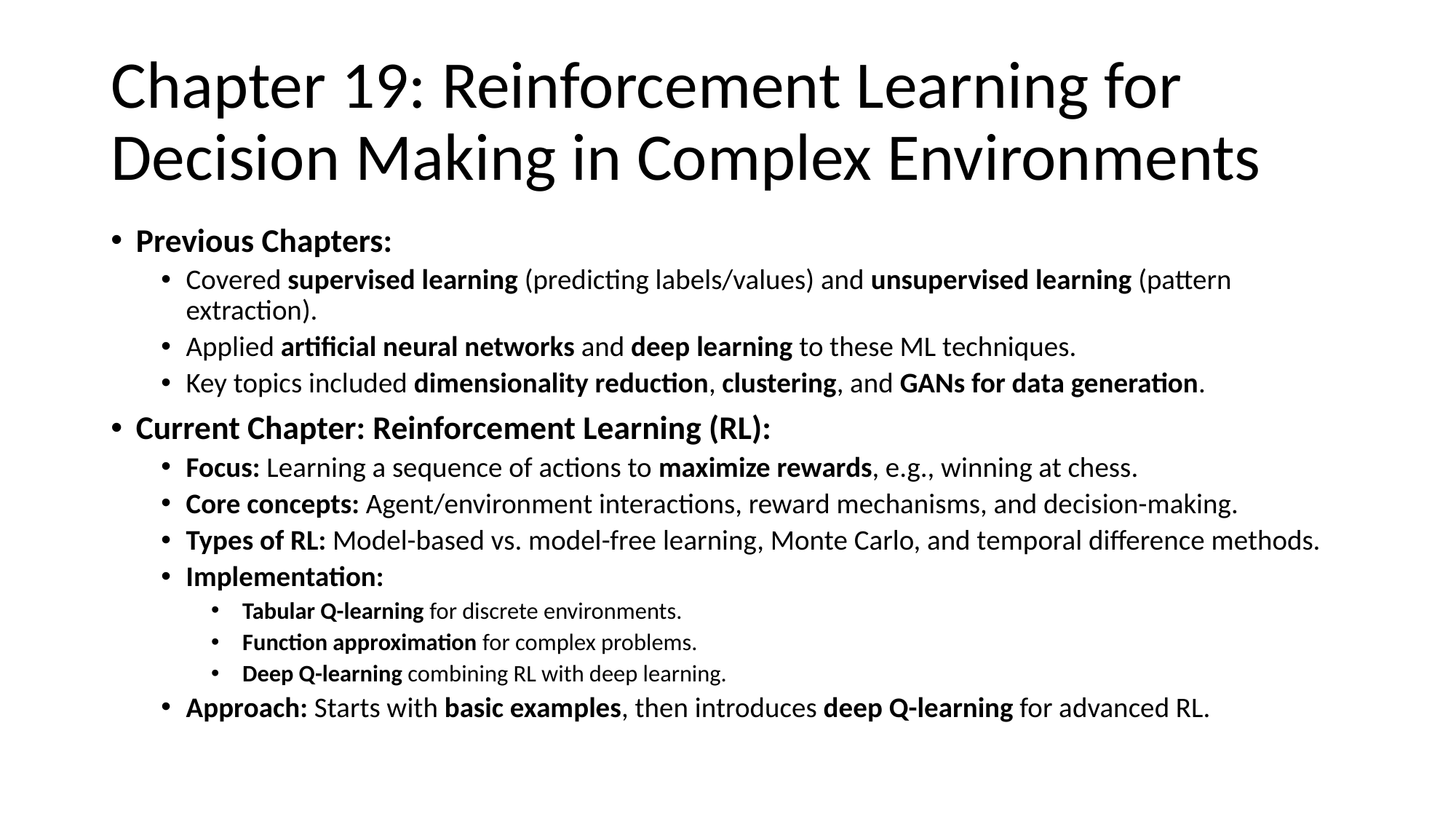

# Chapter 19: Reinforcement Learning for Decision Making in Complex Environments
Previous Chapters:
Covered supervised learning (predicting labels/values) and unsupervised learning (pattern extraction).
Applied artificial neural networks and deep learning to these ML techniques.
Key topics included dimensionality reduction, clustering, and GANs for data generation.
Current Chapter: Reinforcement Learning (RL):
Focus: Learning a sequence of actions to maximize rewards, e.g., winning at chess.
Core concepts: Agent/environment interactions, reward mechanisms, and decision-making.
Types of RL: Model-based vs. model-free learning, Monte Carlo, and temporal difference methods.
Implementation:
Tabular Q-learning for discrete environments.
Function approximation for complex problems.
Deep Q-learning combining RL with deep learning.
Approach: Starts with basic examples, then introduces deep Q-learning for advanced RL.